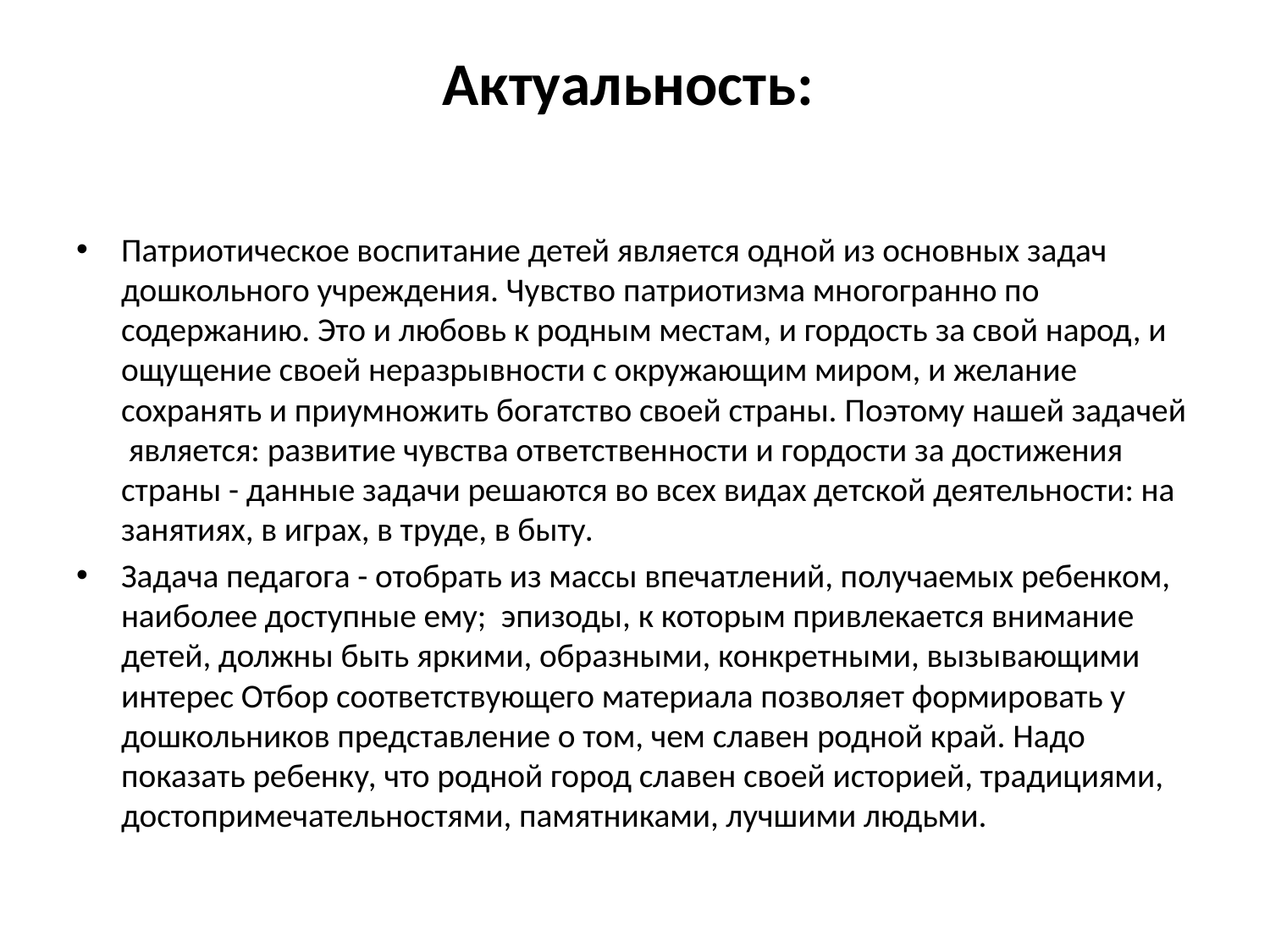

# Актуальность:
Патриотическое воспитание детей является одной из основных задач дошкольного учреждения. Чувство патриотизма многогранно по содержанию. Это и любовь к родным местам, и гордость за свой народ, и ощущение своей неразрывности с окружающим миром, и желание сохранять и приумножить богатство своей страны. Поэтому нашей задачей  является: развитие чувства ответственности и гордости за достижения страны - данные задачи решаются во всех видах детской деятельности: на занятиях, в играх, в труде, в быту.
Задача педагога - отобрать из массы впечатлений, получаемых ребенком, наиболее доступные ему;  эпизоды, к которым привлекается внимание детей, должны быть яркими, образными, конкретными, вызывающими интерес Отбор соответствующего материала позволяет формировать у дошкольников представление о том, чем славен родной край. Надо показать ребенку, что родной город славен своей историей, традициями, достопримечательностями, памятниками, лучшими людьми.